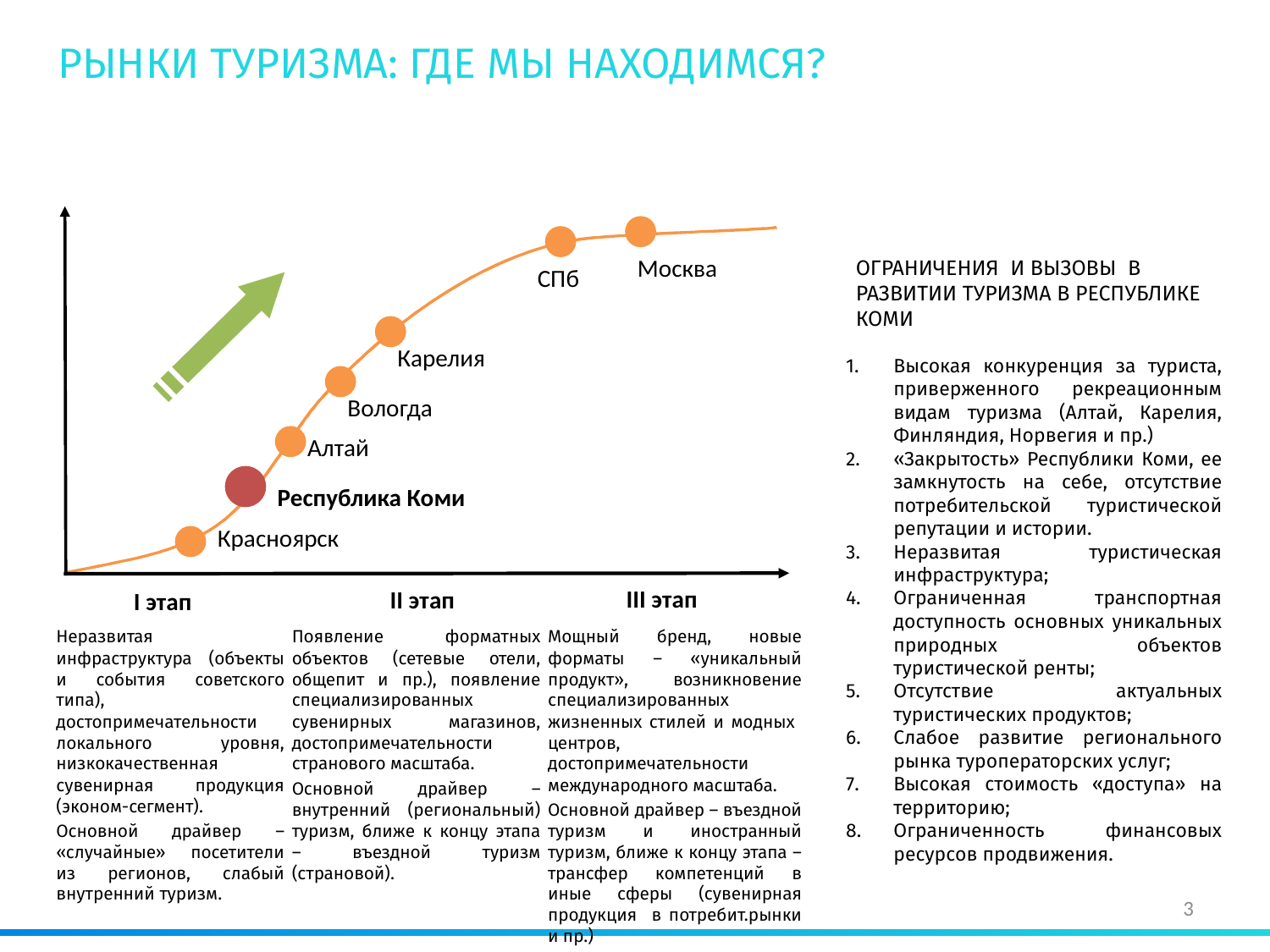

ЭКО РЕСПУБЛИКА КОМИ
РЫНКИ ТУРИЗМА: ГДЕ МЫ НАХОДИМСЯ?

Москва
ОГРАНИЧЕНИЯ  И ВЫЗОВЫ  В РАЗВИТИИ ТУРИЗМА В РЕСПУБЛИКЕ КОМИ
СПб

Карелия
Высокая конкуренция за туриста, приверженного рекреационным видам туризма (Алтай, Карелия, Финляндия, Норвегия и пр.)
«Закрытость» Республики Коми, ее замкнутость на себе, отсутствие потребительской туристической репутации и истории.
Неразвитая туристическая инфраструктура;
Ограниченная транспортная доступность основных уникальных природных объектов туристической ренты;
Отсутствие актуальных туристических продуктов;
Слабое развитие регионального рынка туроператорских услуг;
Высокая стоимость «доступа» на территорию;
Ограниченность финансовых ресурсов продвижения.

Вологда

Алтай

Республика Коми
Красноярск

III этап
II этап
I этап
| Неразвитая инфраструктура (объекты и события советского типа), достопримечательности локального уровня, низкокачественная сувенирная продукция (эконом-сегмент). Основной драйвер – «случайные» посетители из регионов, слабый внутренний туризм. | Появление форматных объектов (сетевые отели, общепит и пр.), появление специализированных сувенирных магазинов, достопримечательности странового масштаба. Основной драйвер – внутренний (региональный) туризм, ближе к концу этапа – въездной туризм (страновой). | Мощный бренд, новые форматы – «уникальный продукт», возникновение специализированных жизненных стилей и модных центров, достопримечательности международного масштаба. Основной драйвер – въездной туризм и иностранный туризм, ближе к концу этапа – трансфер компетенций в иные сферы (сувенирная продукция в потребит.рынки и пр.) |
| --- | --- | --- |
3